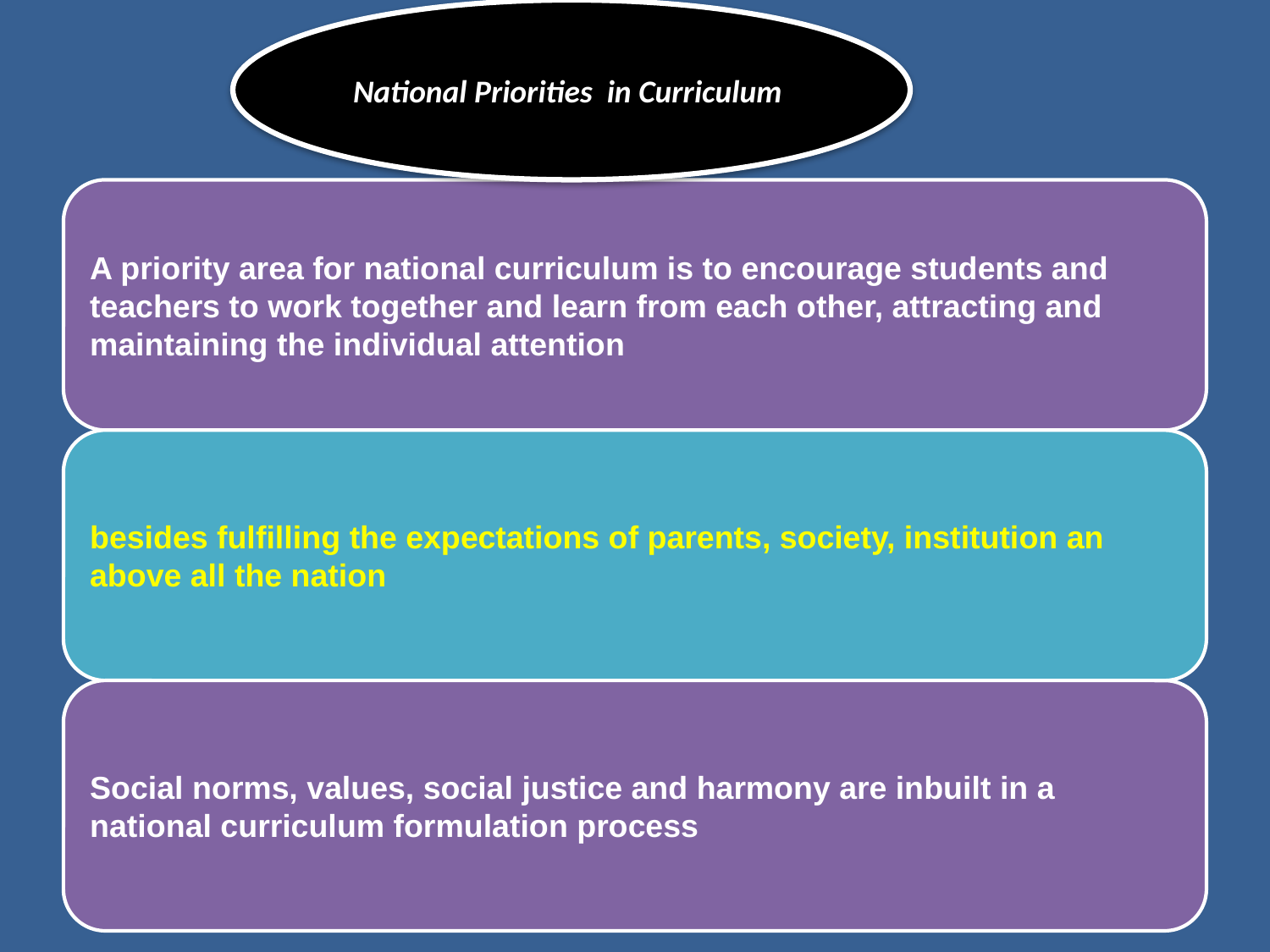

National Priorities  in Curriculum
#
A priority area for national curriculum is to encourage students and teachers to work together and learn from each other, attracting and maintaining the individual attention
Social norms, values, social justice and harmony are inbuilt in a national curriculum formulation process
besides fulfilling the expectations of parents, society, institution an above all the nation